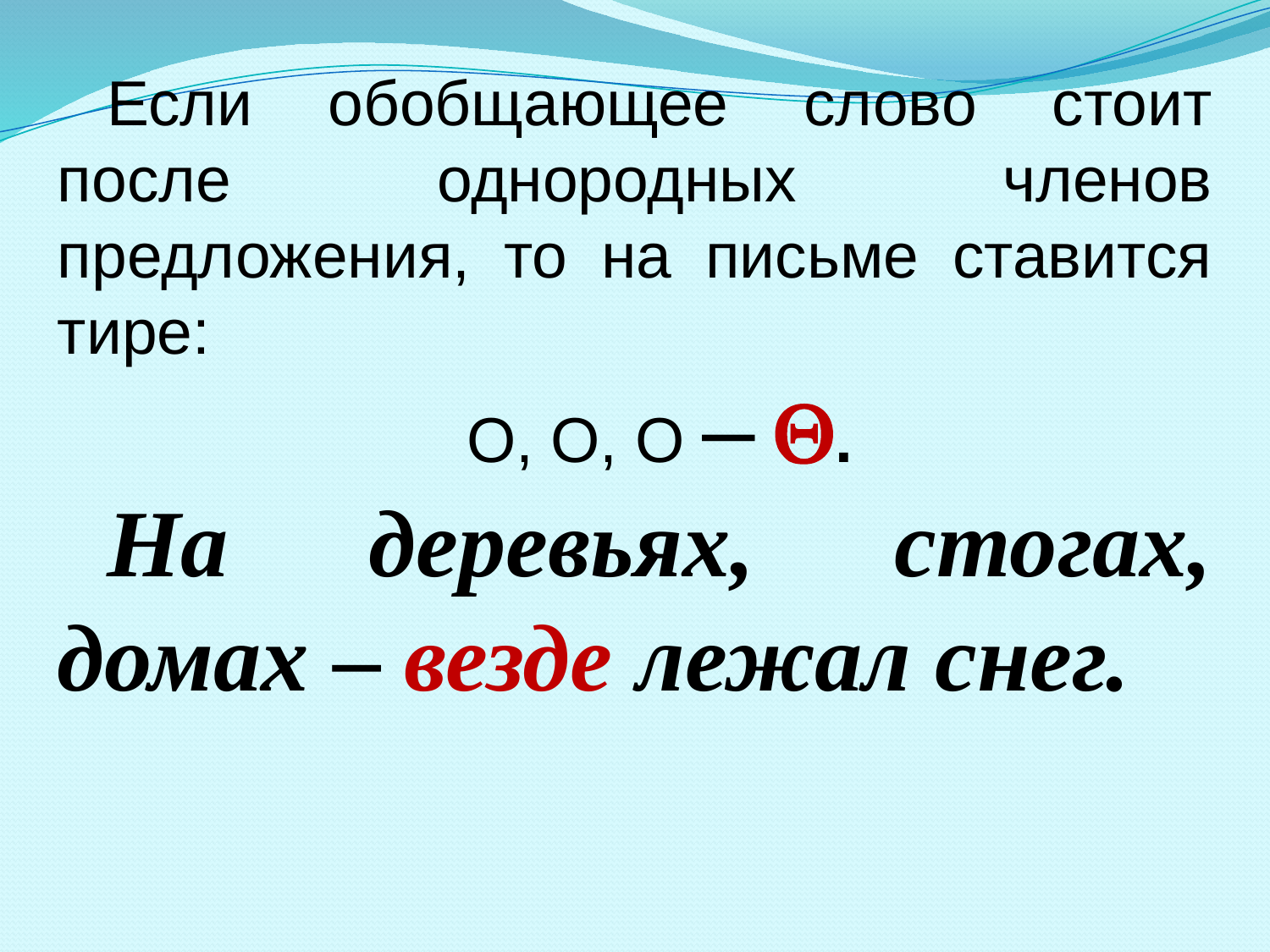

Если обобщающее слово стоит после однородных членов предложения, то на письме ставится тире:
О, О, О – Θ.
На деревьях, стогах, домах – везде лежал снег.